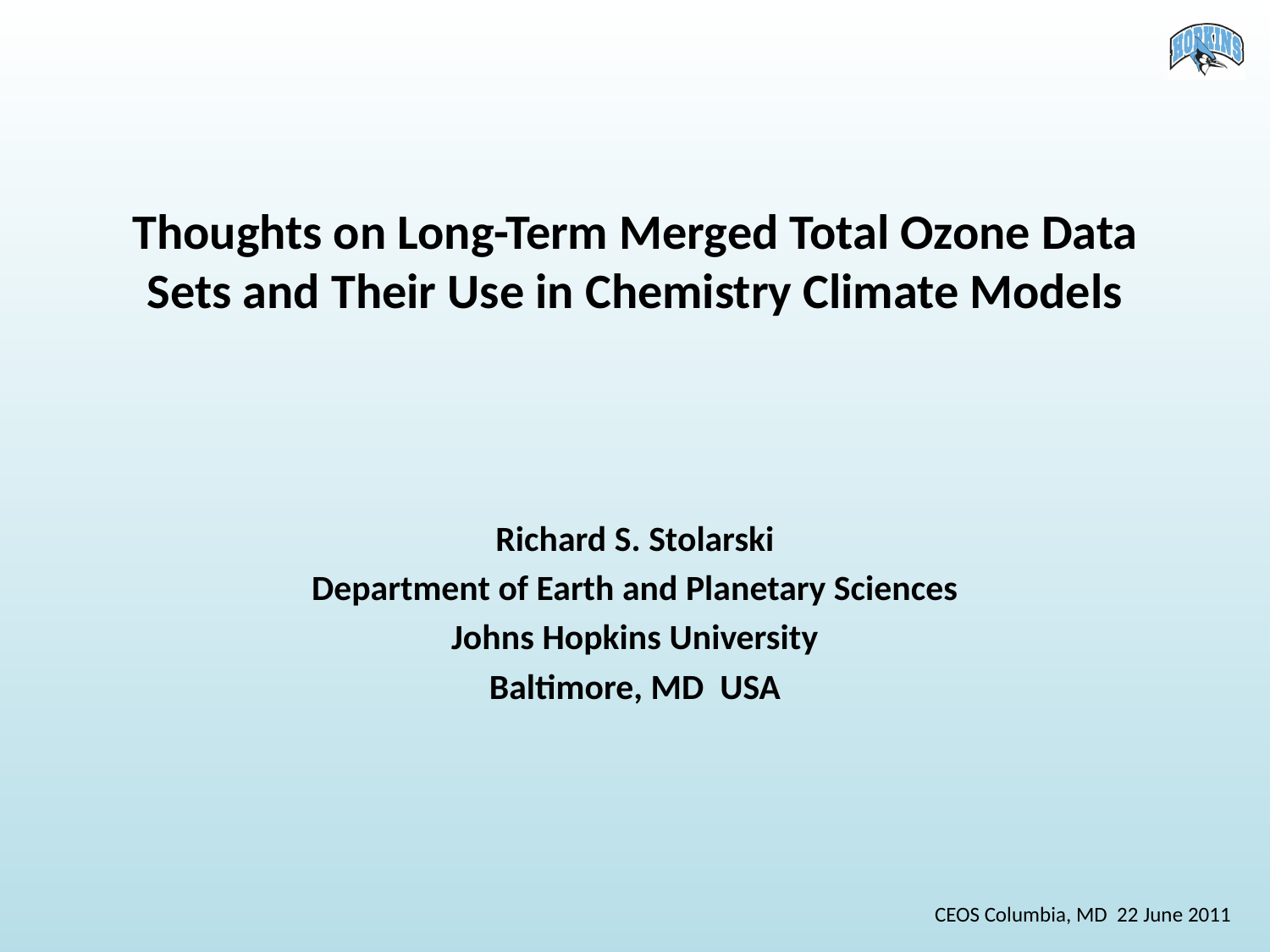

# Thoughts on Long-Term Merged Total Ozone Data Sets and Their Use in Chemistry Climate Models
Richard S. Stolarski
Department of Earth and Planetary Sciences
Johns Hopkins University
Baltimore, MD  USA